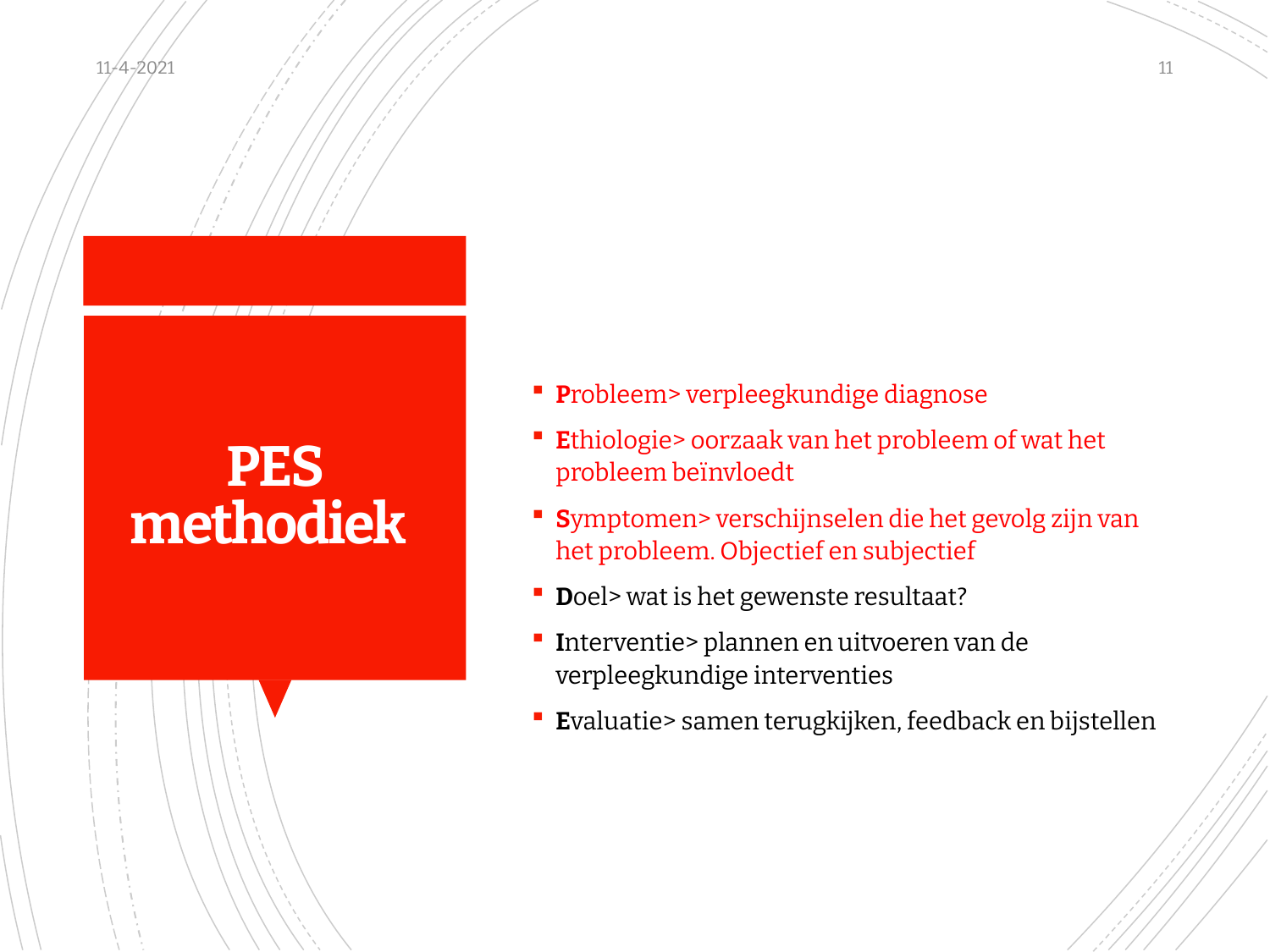

11-4-2021
11

Probleem> verpleegkundige diagnose
Ethiologie> oorzaak van het probleem of wat het probleem beïnvloedt
Symptomen> verschijnselen die het gevolg zijn van het probleem. Objectief en subjectief
Doel> wat is het gewenste resultaat?
Interventie> plannen en uitvoeren van de verpleegkundige interventies
Evaluatie> samen terugkijken, feedback en bijstellen

# PES methodiek